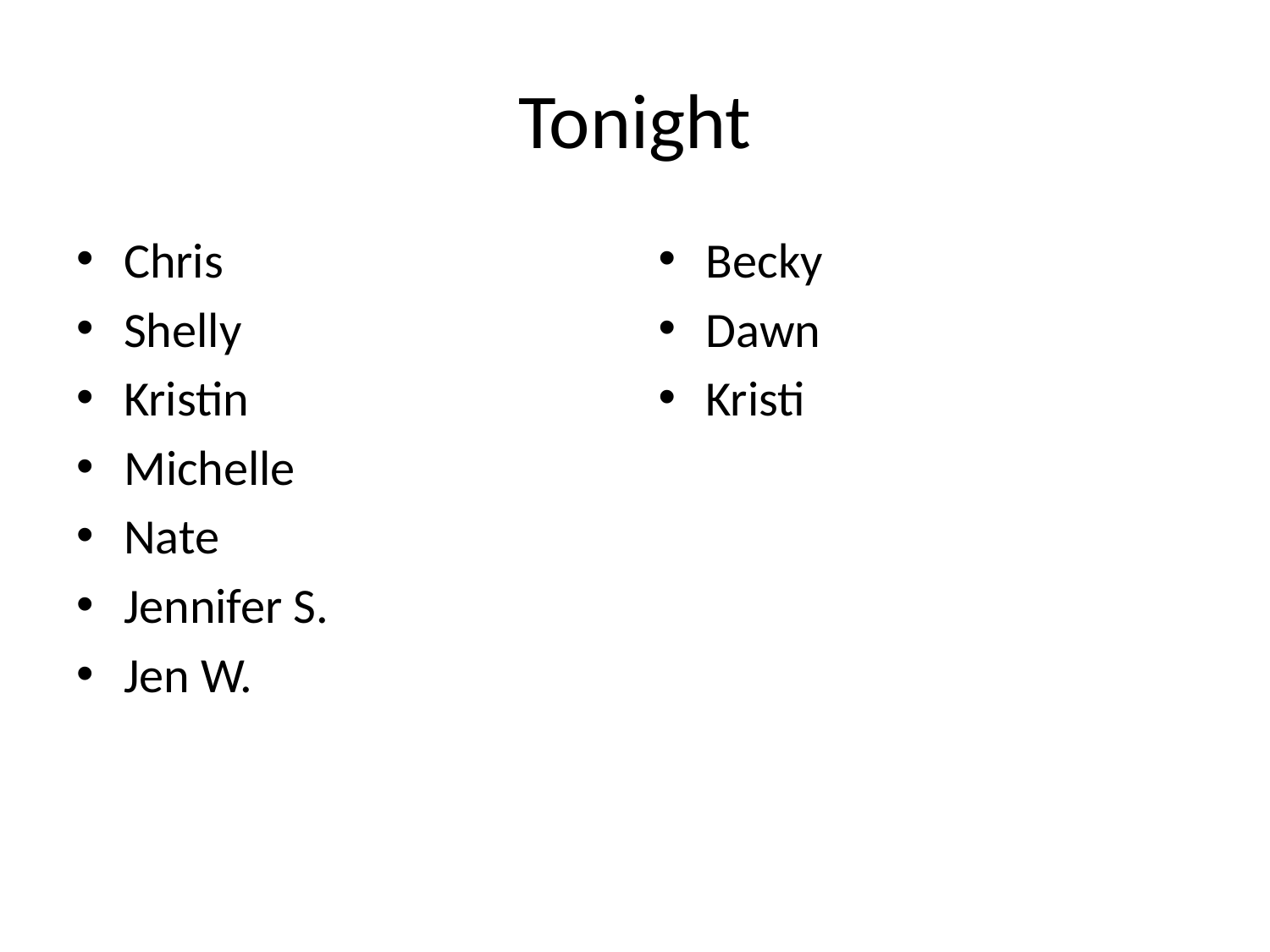

# Tonight
Chris
Shelly
Kristin
Michelle
Nate
Jennifer S.
Jen W.
Becky
Dawn
Kristi